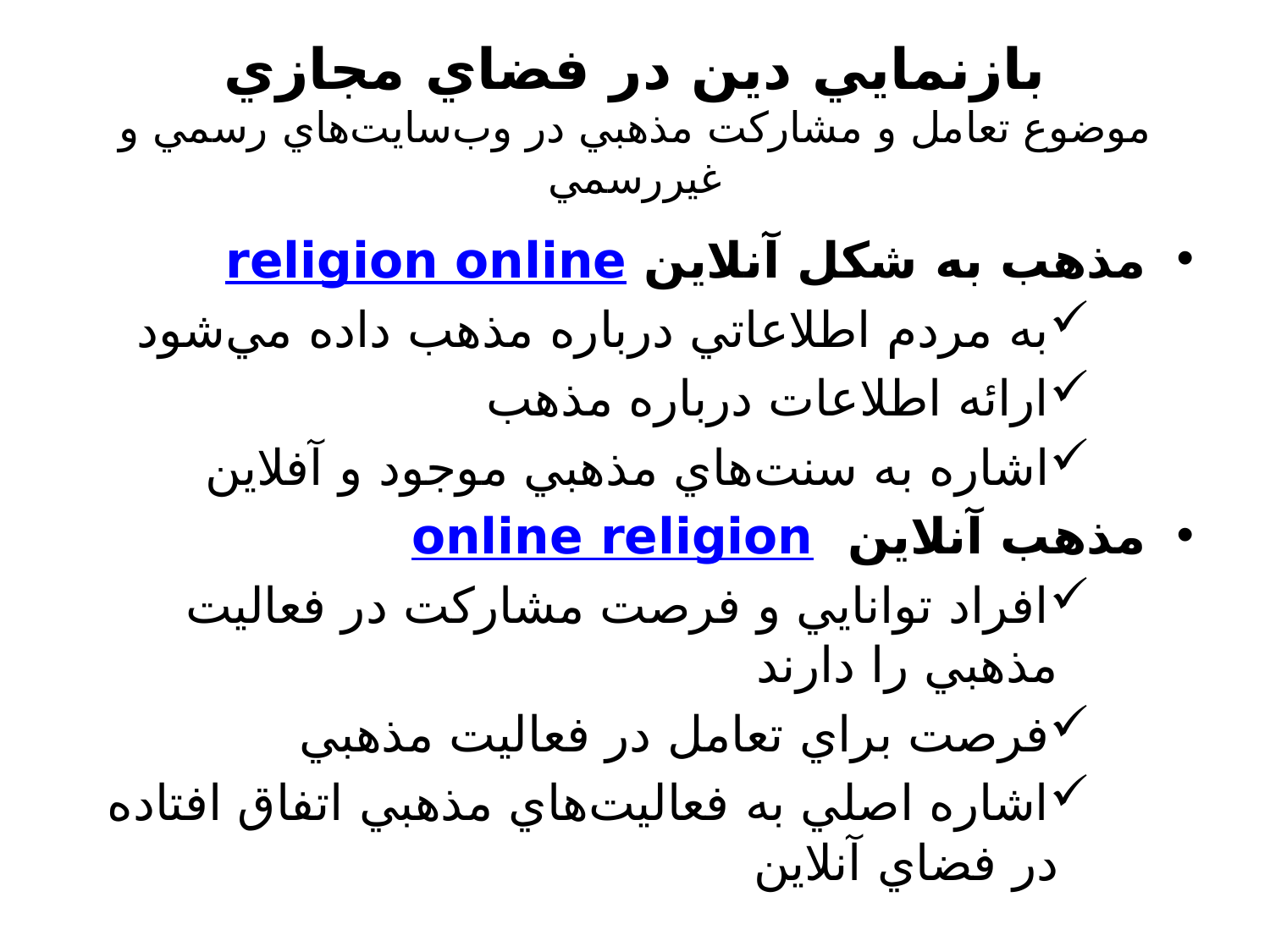

# بازنمايي دين در فضاي مجازي موضوع تعامل و مشاركت مذهبي در وب‌سايت‌هاي رسمي و غيررسمي
مذهب به شكل آنلاين religion online
به مردم اطلاعاتي درباره مذهب داده مي‌شود
ارائه اطلاعات درباره مذهب
اشاره به سنت‌هاي مذهبي موجود و آفلاين
مذهب آنلاين  online religion
افراد توانايي و فرصت مشاركت در فعاليت مذهبي را دارند
فرصت براي تعامل در فعاليت مذهبي
اشاره اصلي به فعاليت‌هاي مذهبي اتفاق افتاده در فضاي آنلاين